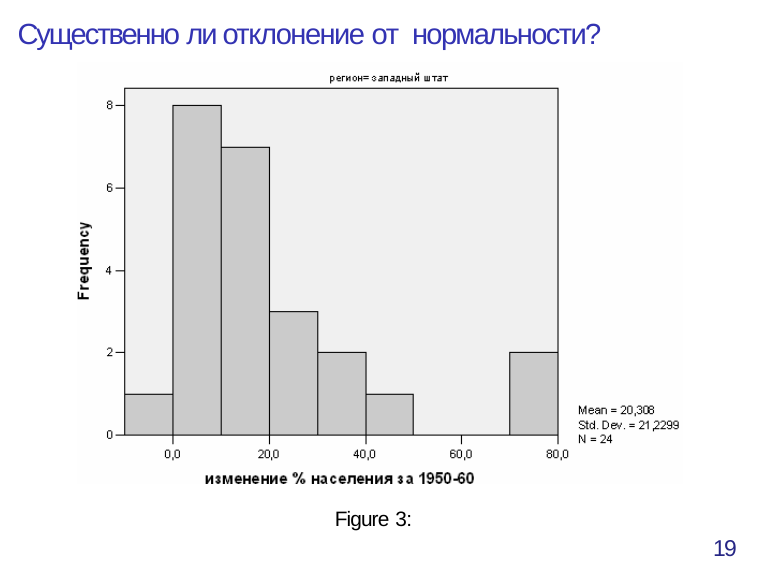

Существенно ли отклонение от нормальности?

Figure 3:
19